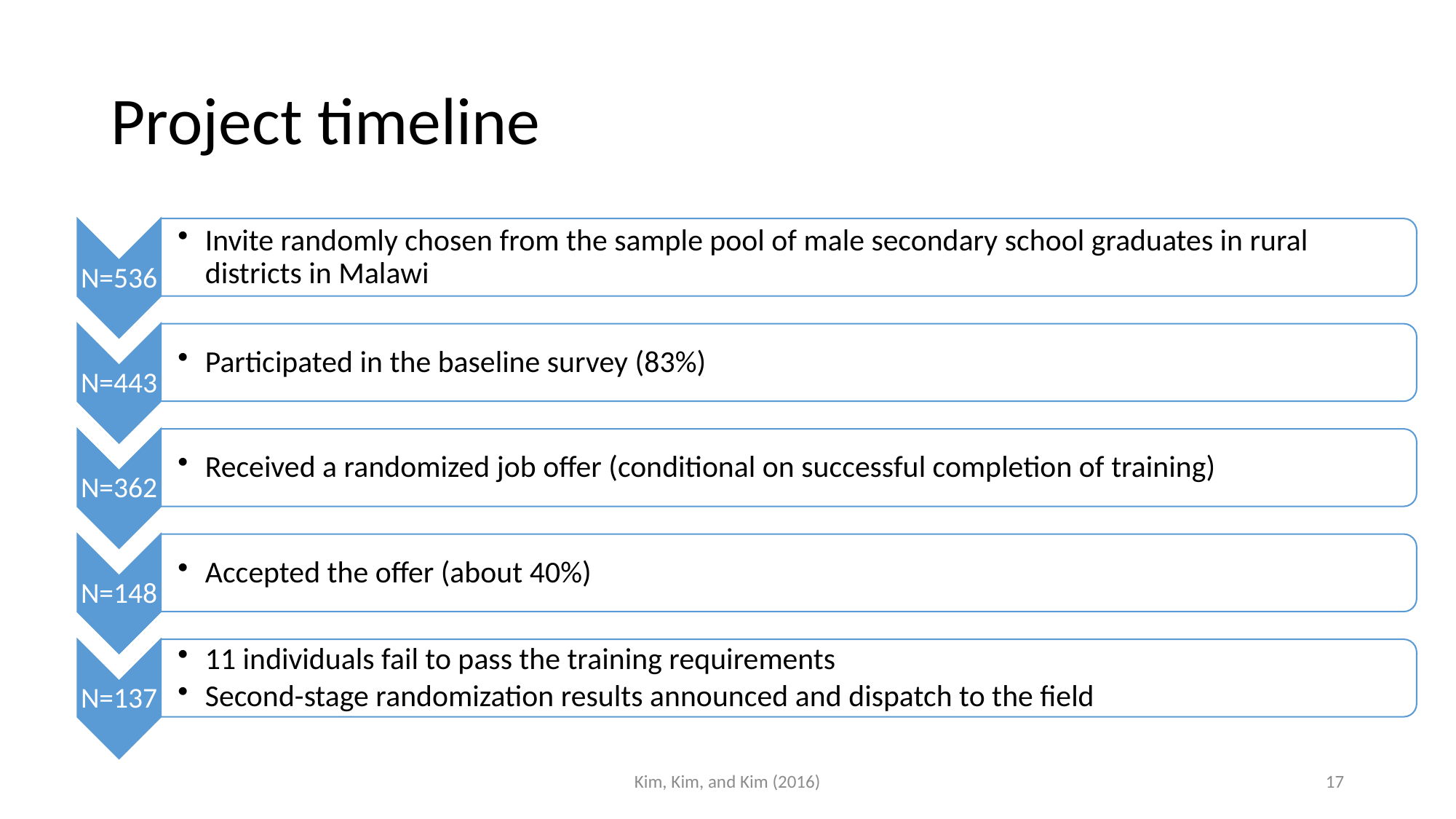

# Project timeline
N=536
Invite randomly chosen from the sample pool of male secondary school graduates in rural districts in Malawi
N=443
Participated in the baseline survey (83%)
N=362
Received a randomized job offer (conditional on successful completion of training)
N=148
Accepted the offer (about 40%)
N=137
11 individuals fail to pass the training requirements
Second-stage randomization results announced and dispatch to the field
Kim, Kim, and Kim (2016)
17